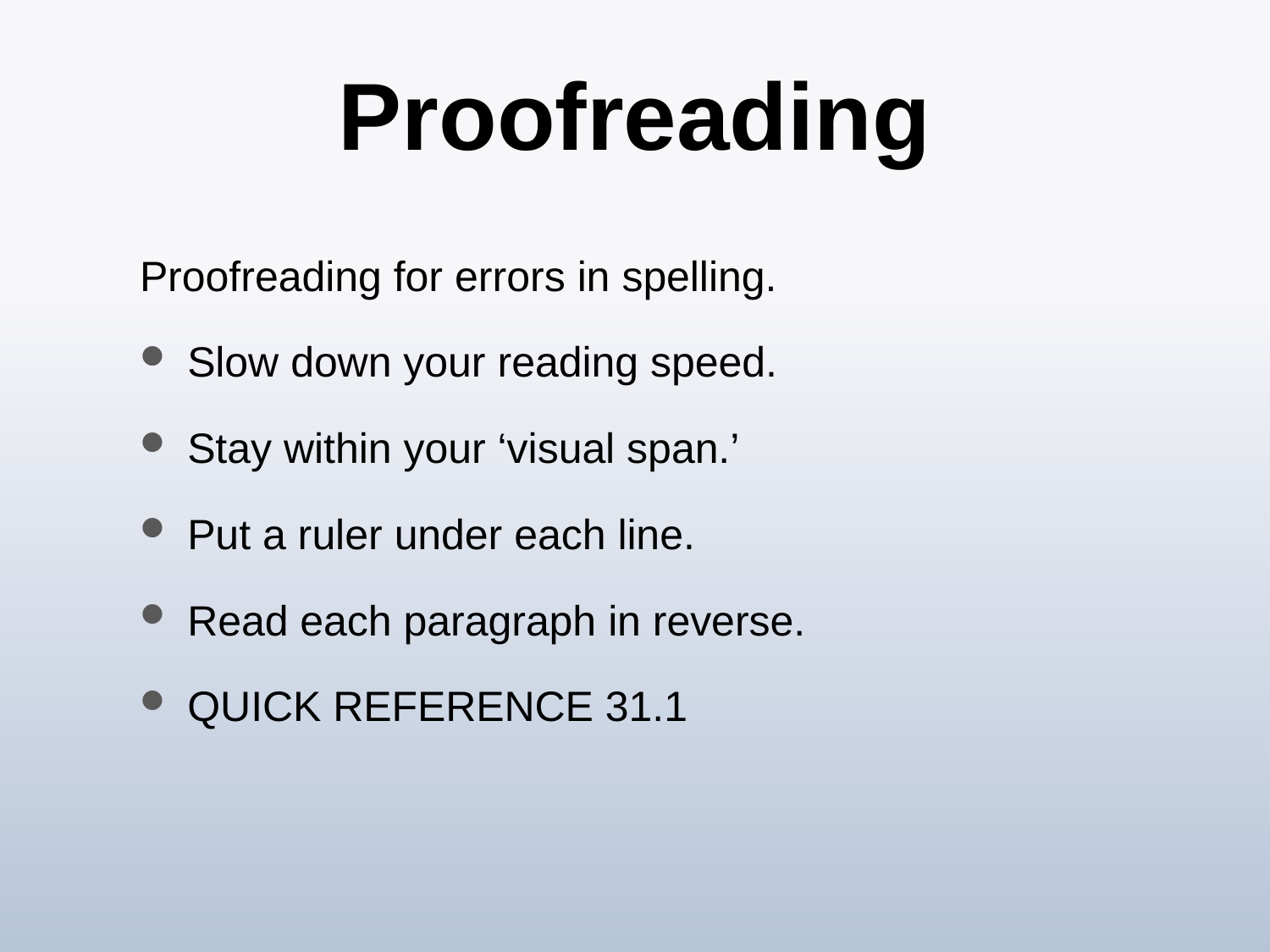

# Proofreading
Proofreading for errors in spelling.
Slow down your reading speed.
Stay within your ‘visual span.’
Put a ruler under each line.
Read each paragraph in reverse.
QUICK REFERENCE 31.1